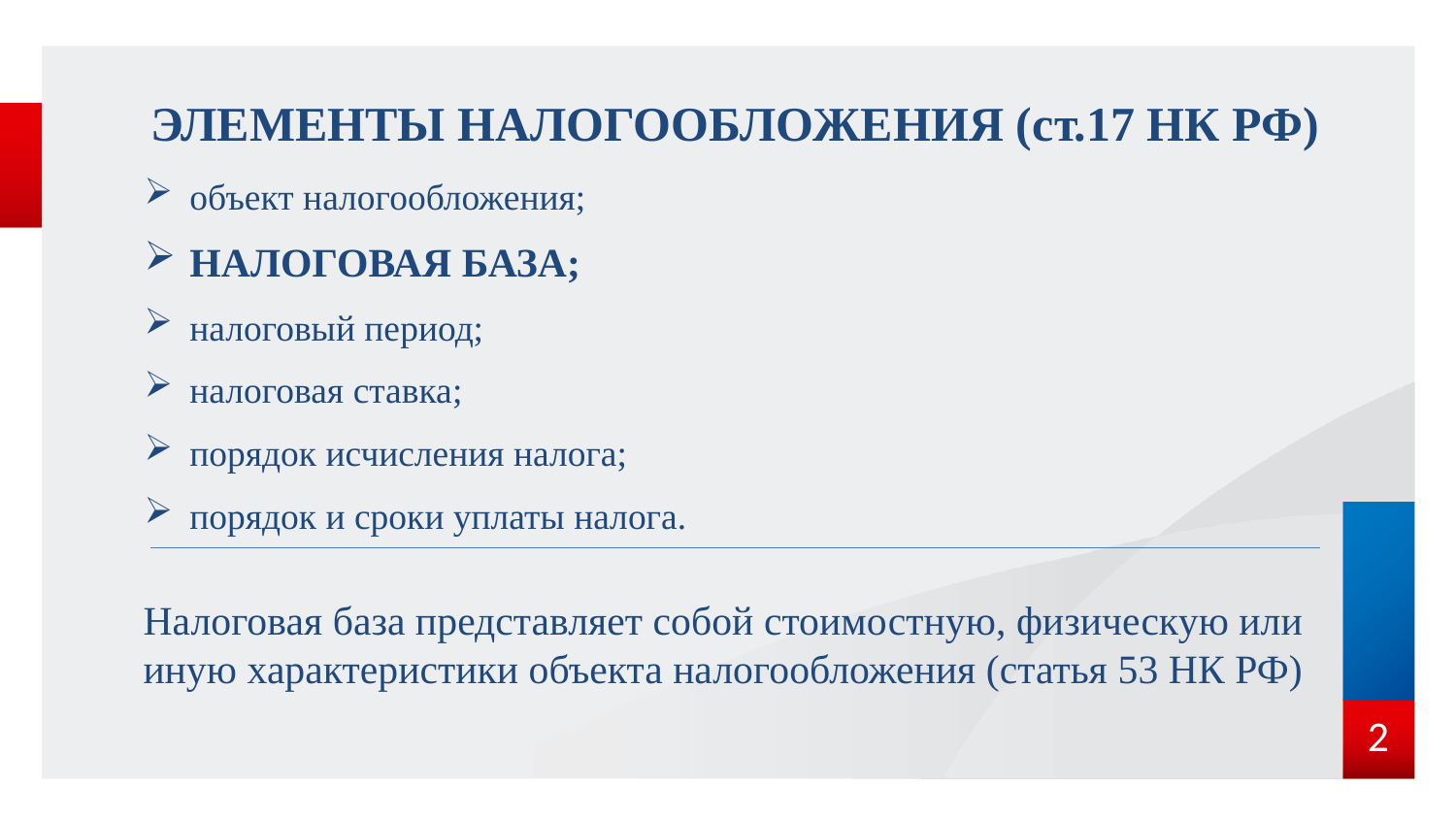

ЭЛЕМЕНТЫ НАЛОГООБЛОЖЕНИЯ (ст.17 НК РФ)
объект налогообложения;
НАЛОГОВАЯ БАЗА;
налоговый период;
налоговая ставка;
порядок исчисления налога;
порядок и сроки уплаты налога.
Налоговая база представляет собой стоимостную, физическую или иную характеристики объекта налогообложения (статья 53 НК РФ)
2